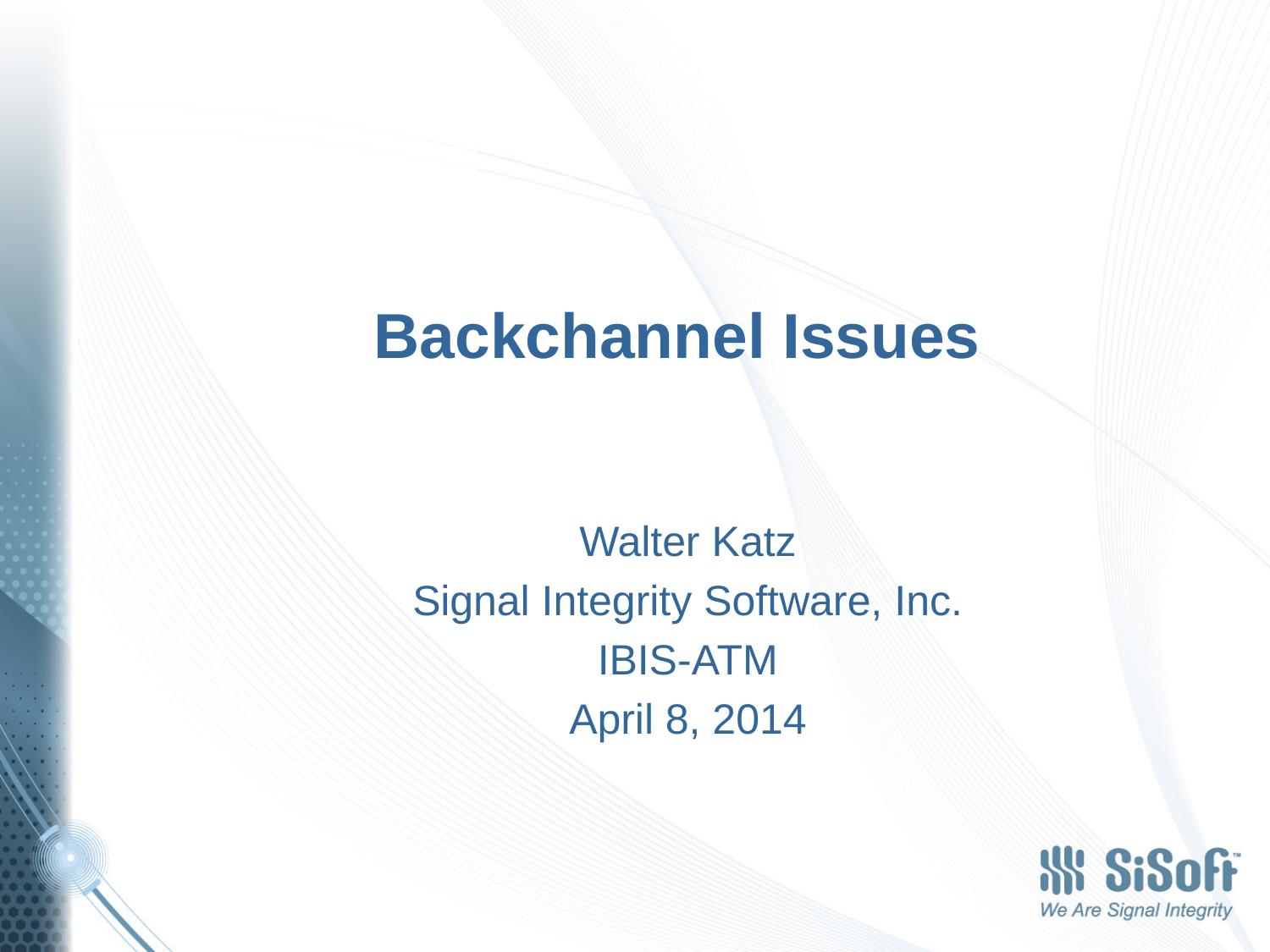

# Backchannel Issues
Walter Katz
Signal Integrity Software, Inc.
IBIS-ATM
April 8, 2014